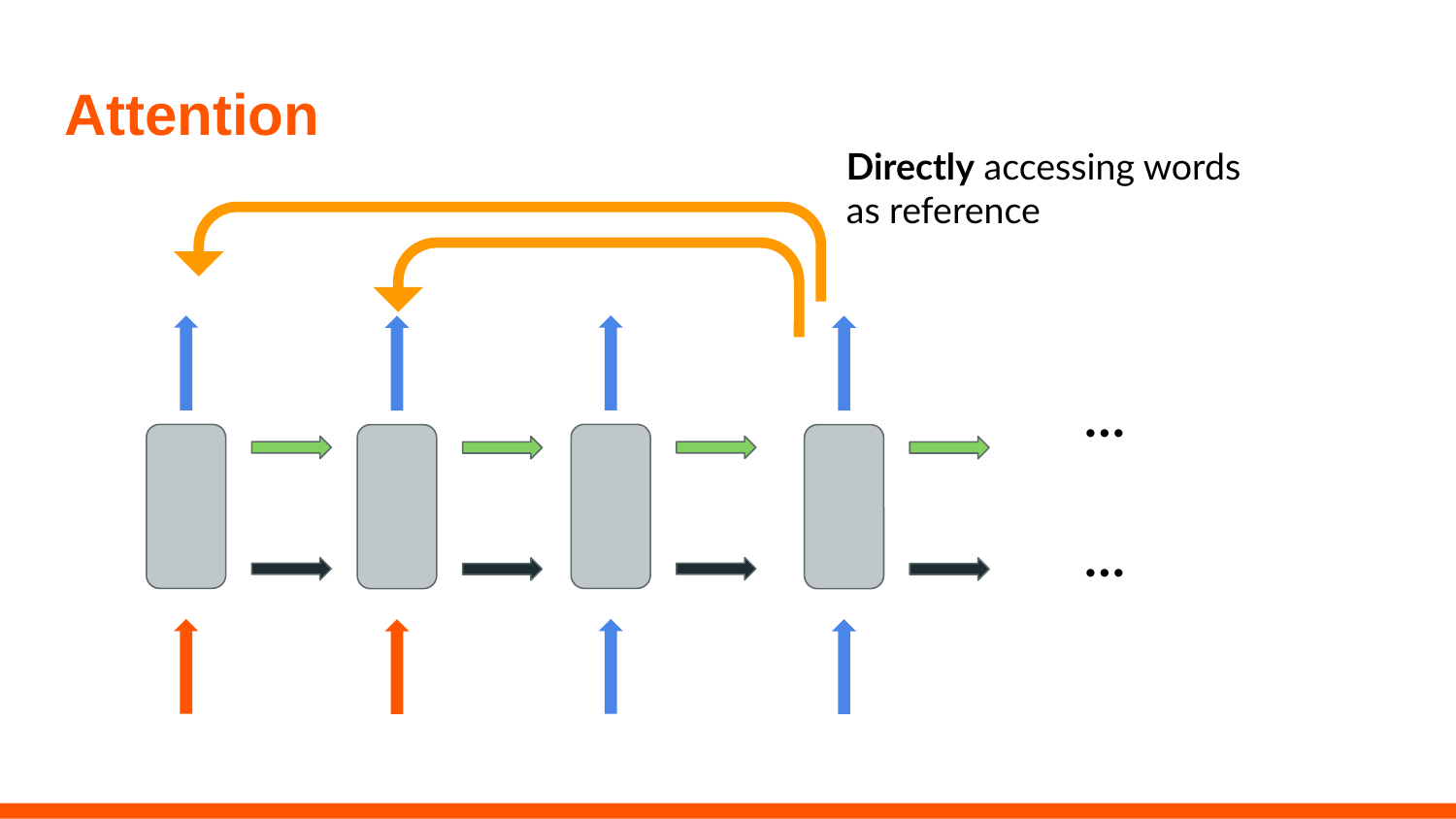

# Attention
Directly accessing words as reference

…

…